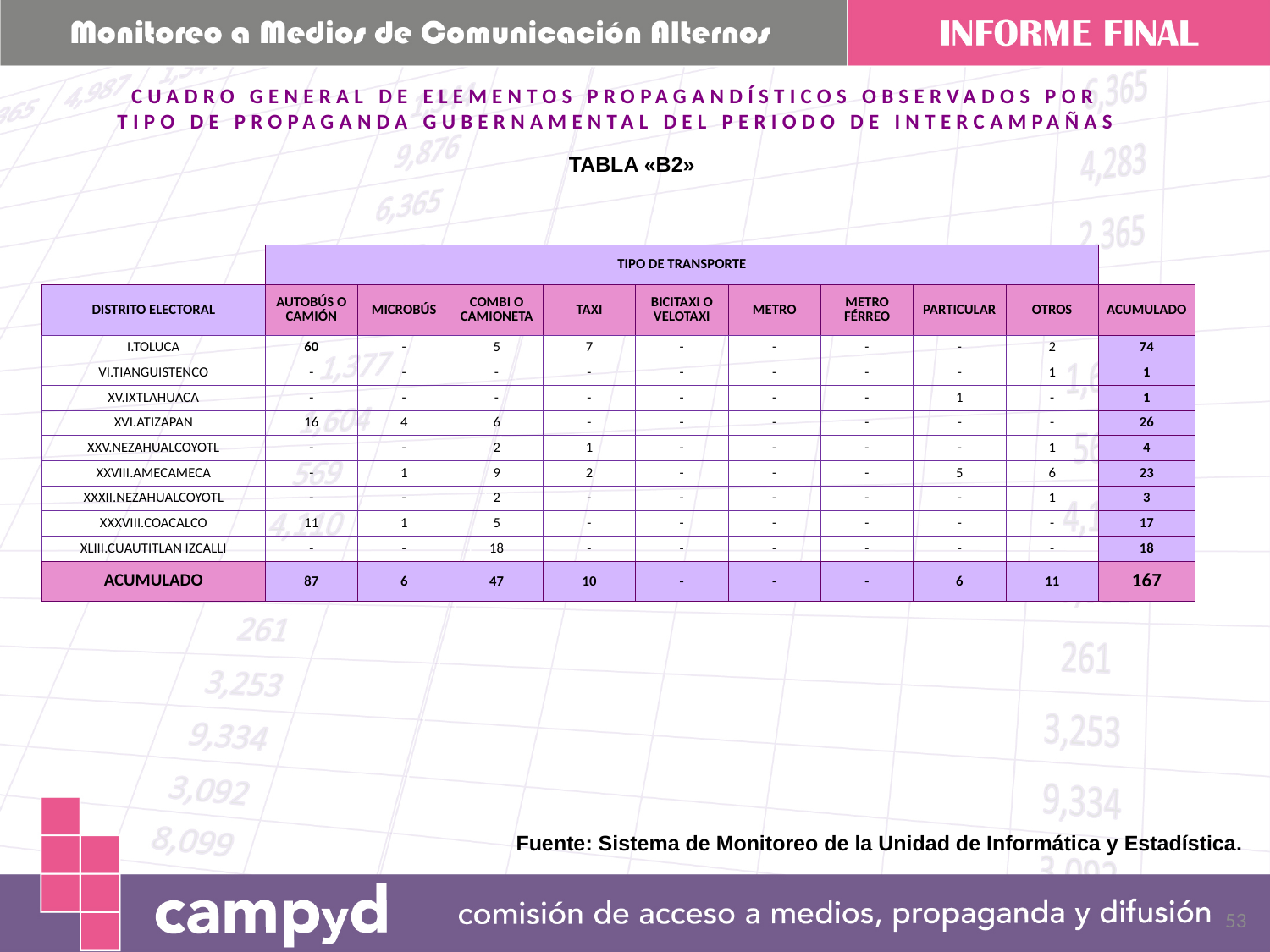

CUADRO GENERAL DE ELEMENTOS PROPAGANDÍSTICOS OBSERVADOS POR TIPO DE PROPAGANDA GUBERNAMENTAL DEL PERIODO DE INTERCAMPAÑAS
TABLA «B2»
|  | TIPO DE TRANSPORTE |  |  |  |  |  |  |  |  |  |
| --- | --- | --- | --- | --- | --- | --- | --- | --- | --- | --- |
| DISTRITO ELECTORAL | AUTOBÚS O CAMIÓN | MICROBÚS | COMBI O CAMIONETA | TAXI | BICITAXI O VELOTAXI | METRO | METRO FÉRREO | PARTICULAR | OTROS | ACUMULADO |
| I.TOLUCA | 60 | - | 5 | 7 | - | - | - | - | 2 | 74 |
| VI.TIANGUISTENCO | - | - | - | - | - | - | - | - | 1 | 1 |
| XV.IXTLAHUACA | - | - | - | - | - | - | - | 1 | - | 1 |
| XVI.ATIZAPAN | 16 | 4 | 6 | - | - | - | - | - | - | 26 |
| XXV.NEZAHUALCOYOTL | - | - | 2 | 1 | - | - | - | - | 1 | 4 |
| XXVIII.AMECAMECA | - | 1 | 9 | 2 | - | - | - | 5 | 6 | 23 |
| XXXII.NEZAHUALCOYOTL | - | - | 2 | - | - | - | - | - | 1 | 3 |
| XXXVIII.COACALCO | 11 | 1 | 5 | - | - | - | - | - | - | 17 |
| XLIII.CUAUTITLAN IZCALLI | - | - | 18 | - | - | - | - | - | - | 18 |
| ACUMULADO | 87 | 6 | 47 | 10 | - | - | - | 6 | 11 | 167 |
Fuente: Sistema de Monitoreo de la Unidad de Informática y Estadística.
53